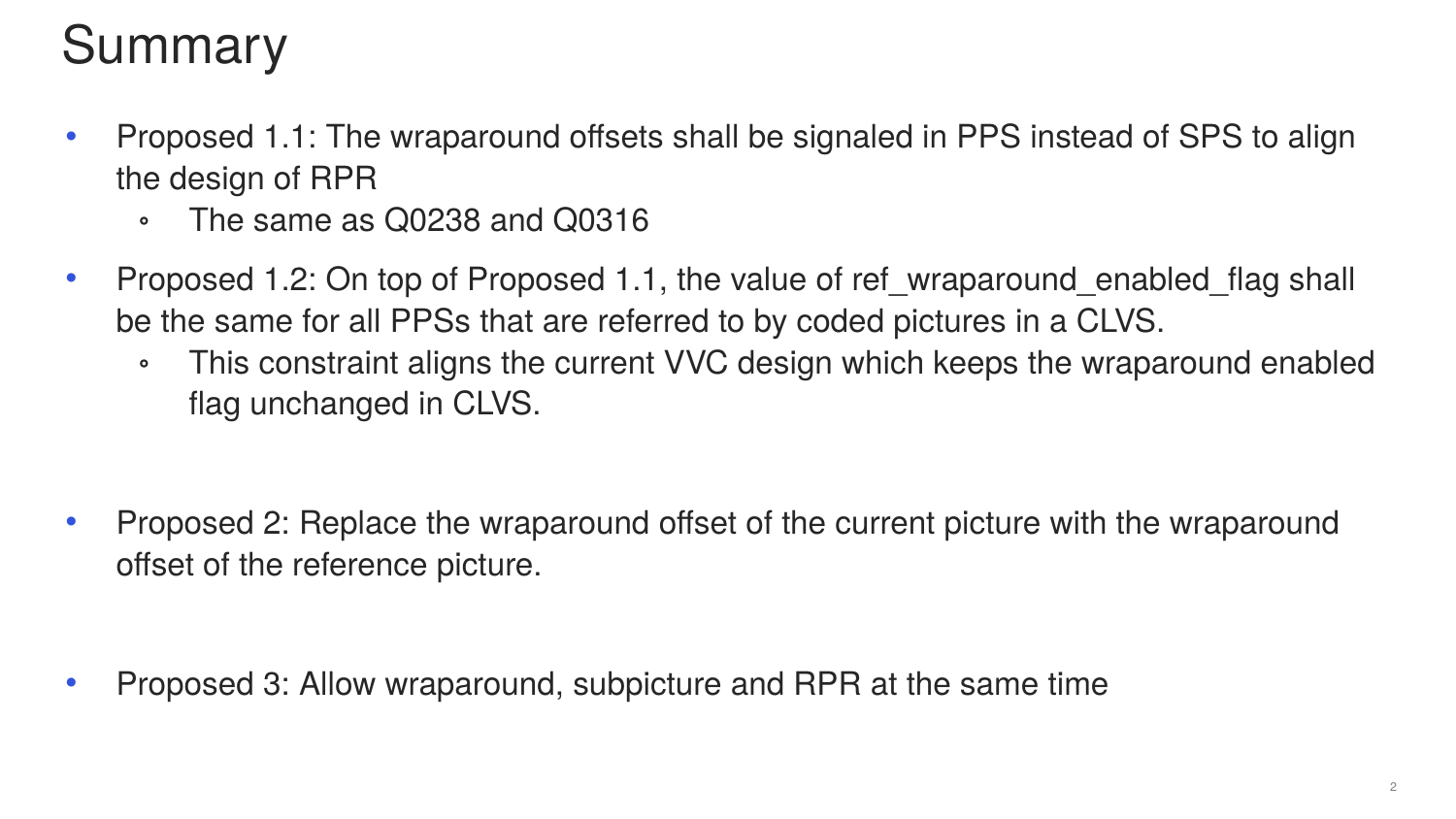

# Summary
Proposed 1.1: The wraparound offsets shall be signaled in PPS instead of SPS to align the design of RPR
The same as Q0238 and Q0316
Proposed 1.2: On top of Proposed 1.1, the value of ref_wraparound_enabled_flag shall be the same for all PPSs that are referred to by coded pictures in a CLVS.
This constraint aligns the current VVC design which keeps the wraparound enabled flag unchanged in CLVS.

Proposed 2: Replace the wraparound offset of the current picture with the wraparound offset of the reference picture.

Proposed 3: Allow wraparound, subpicture and RPR at the same time